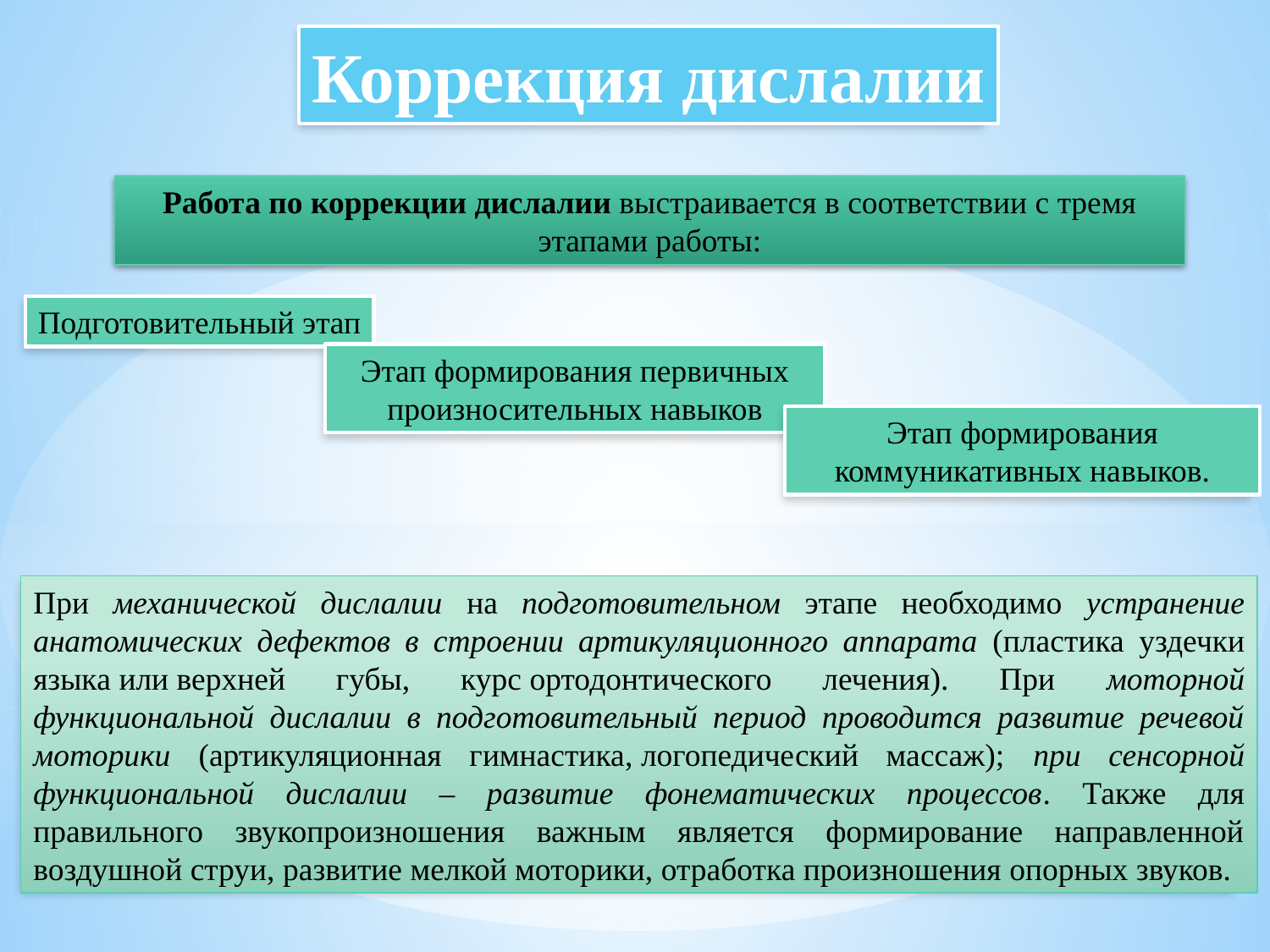

Коррекция дислалии
Работа по коррекции дислалии выстраивается в соответствии с тремя этапами работы:
Подготовительный этап
Этап формирования первичных произносительных навыков
Этап формирования коммуникативных навыков.
При механической дислалии на подготовительном этапе необходимо устранение анатомических дефектов в строении артикуляционного аппарата (пластика уздечки языка или верхней губы, курс ортодонтического лечения). При моторной функциональной дислалии в подготовительный период проводится развитие речевой моторики (артикуляционная гимнастика, логопедический массаж); при сенсорной функциональной дислалии – развитие фонематических процессов. Также для правильного звукопроизношения важным является формирование направленной воздушной струи, развитие мелкой моторики, отработка произношения опорных звуков.